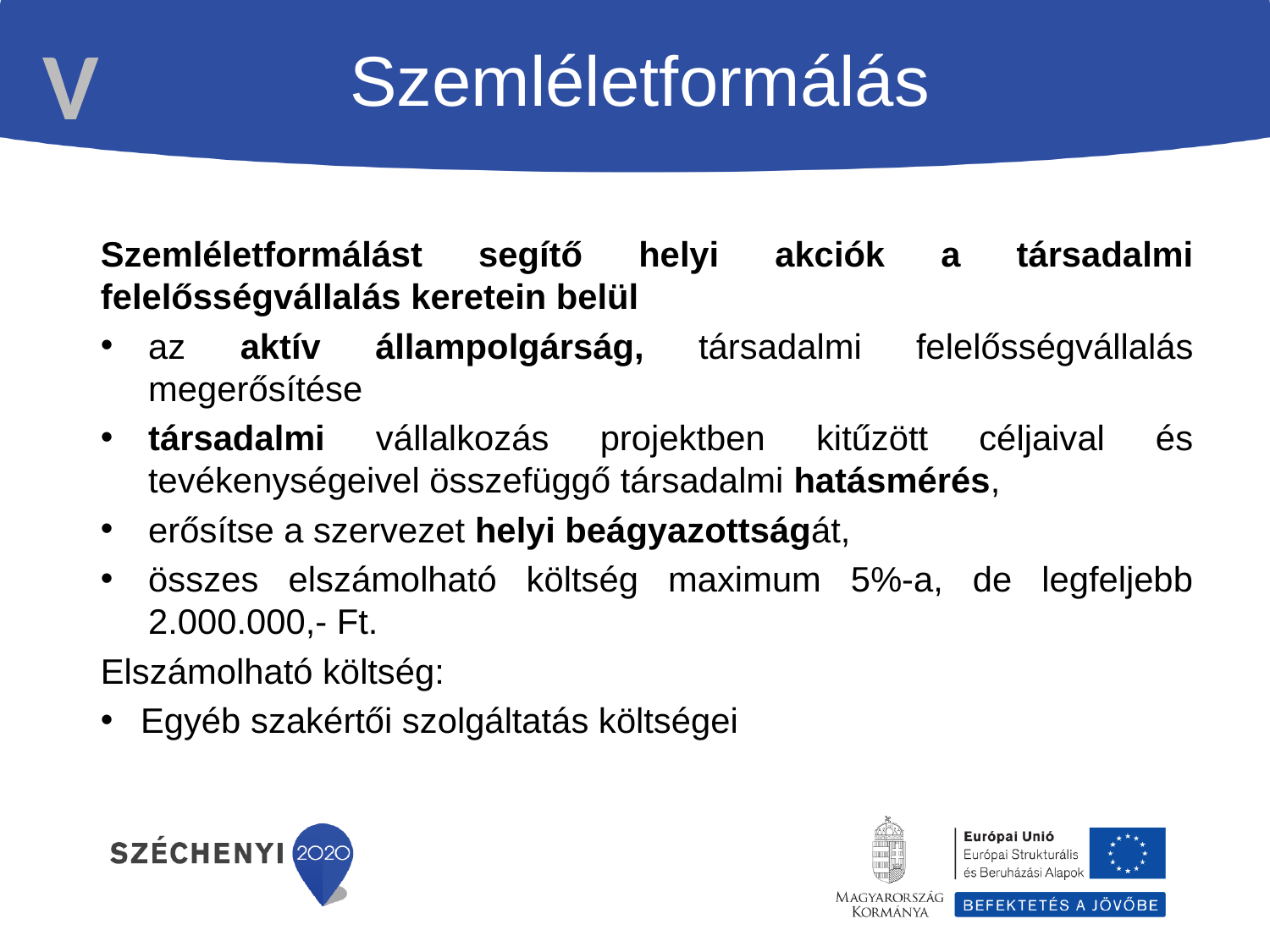

V
Szemléletformálás

Szemléletformálást segítő helyi akciók a társadalmi felelősségvállalás keretein belül
az aktív állampolgárság, társadalmi felelősségvállalás megerősítése
társadalmi vállalkozás projektben kitűzött céljaival és tevékenységeivel összefüggő társadalmi hatásmérés,
erősítse a szervezet helyi beágyazottságát,
összes elszámolható költség maximum 5%-a, de legfeljebb 2.000.000,- Ft.
Elszámolható költség:
Egyéb szakértői szolgáltatás költségei